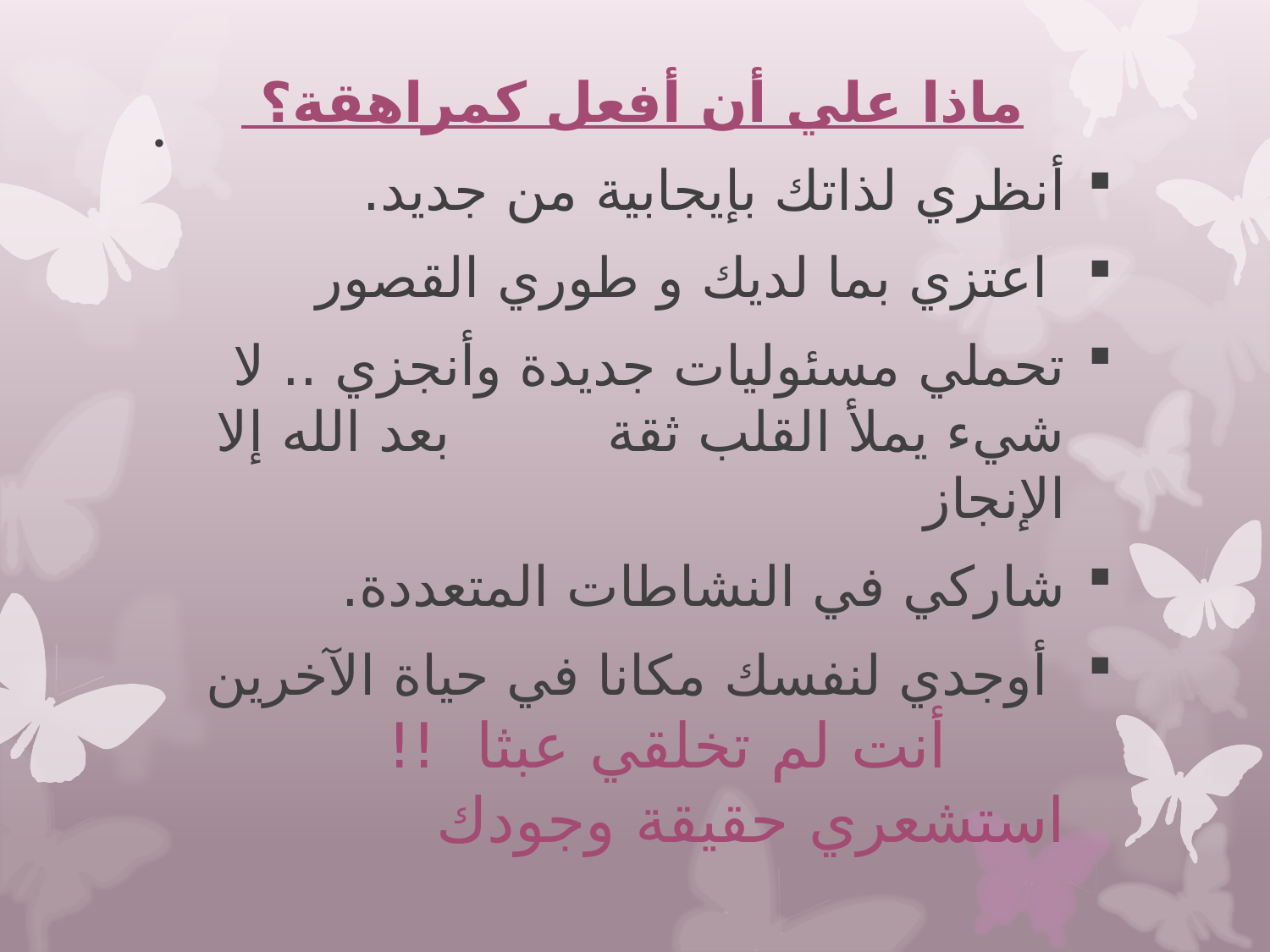

ماذا علي أن أفعل كمراهقة؟
أنظري لذاتك بإيجابية من جديد.
 اعتزي بما لديك و طوري القصور
تحملي مسئوليات جديدة وأنجزي .. لا شيء يملأ القلب ثقة         بعد الله إلا الإنجاز
شاركي في النشاطات المتعددة.
 أوجدي لنفسك مكانا في حياة الآخرين
      أنت لم تخلقي عبثا  !!  استشعري حقيقة وجودك
# .